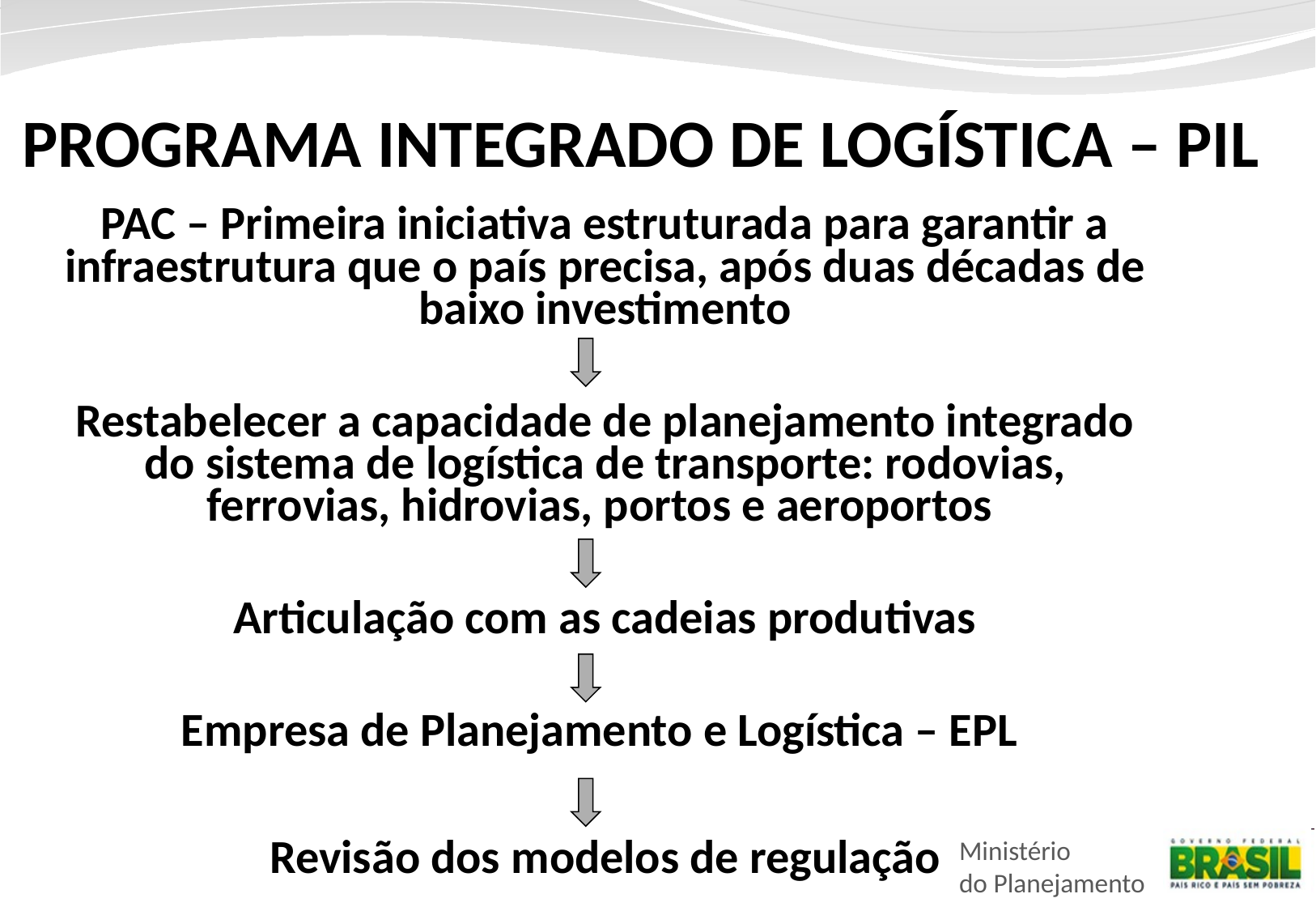

PROGRAMA INTEGRADO DE LOGÍSTICA – PIL
PAC – Primeira iniciativa estruturada para garantir a infraestrutura que o país precisa, após duas décadas de baixo investimento

Restabelecer a capacidade de planejamento integrado do sistema de logística de transporte: rodovias, ferrovias, hidrovias, portos e aeroportos

Articulação com as cadeias produtivas

Empresa de Planejamento e Logística – EPL

Revisão dos modelos de regulação